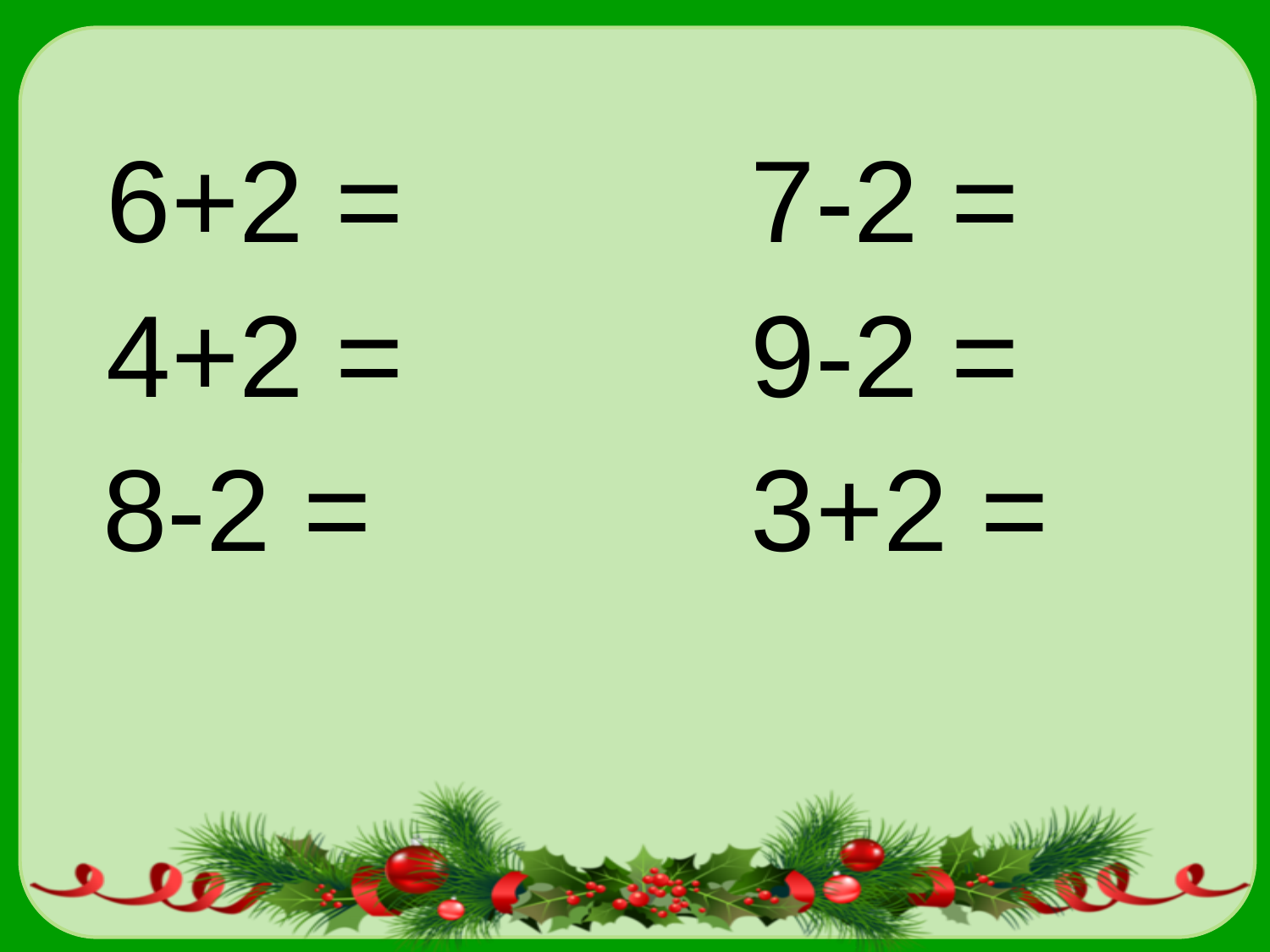

6+2 =
7-2 =
4+2 =
9-2 =
8-2 =
3+2 =